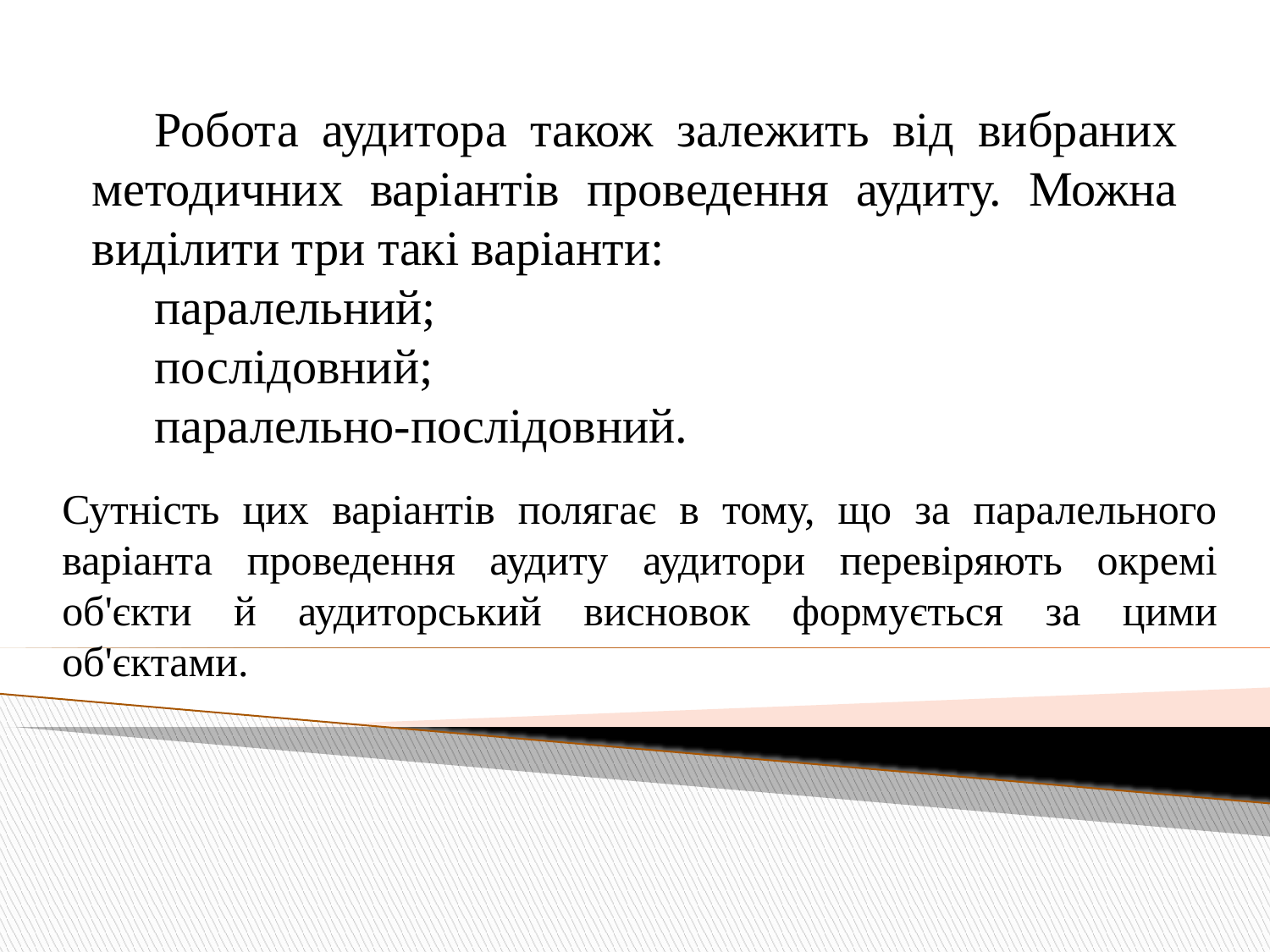

Робота аудитора також залежить від вибраних методичних варіантів проведення аудиту. Можна виділити три такі варіанти:
паралельний;
послідовний;
паралельно-послідовний.
Сутність цих варіантів полягає в тому, що за паралельного варіанта проведення аудиту аудитори перевіряють окремі об'єкти й аудиторський висновок формується за цими об'єктами.